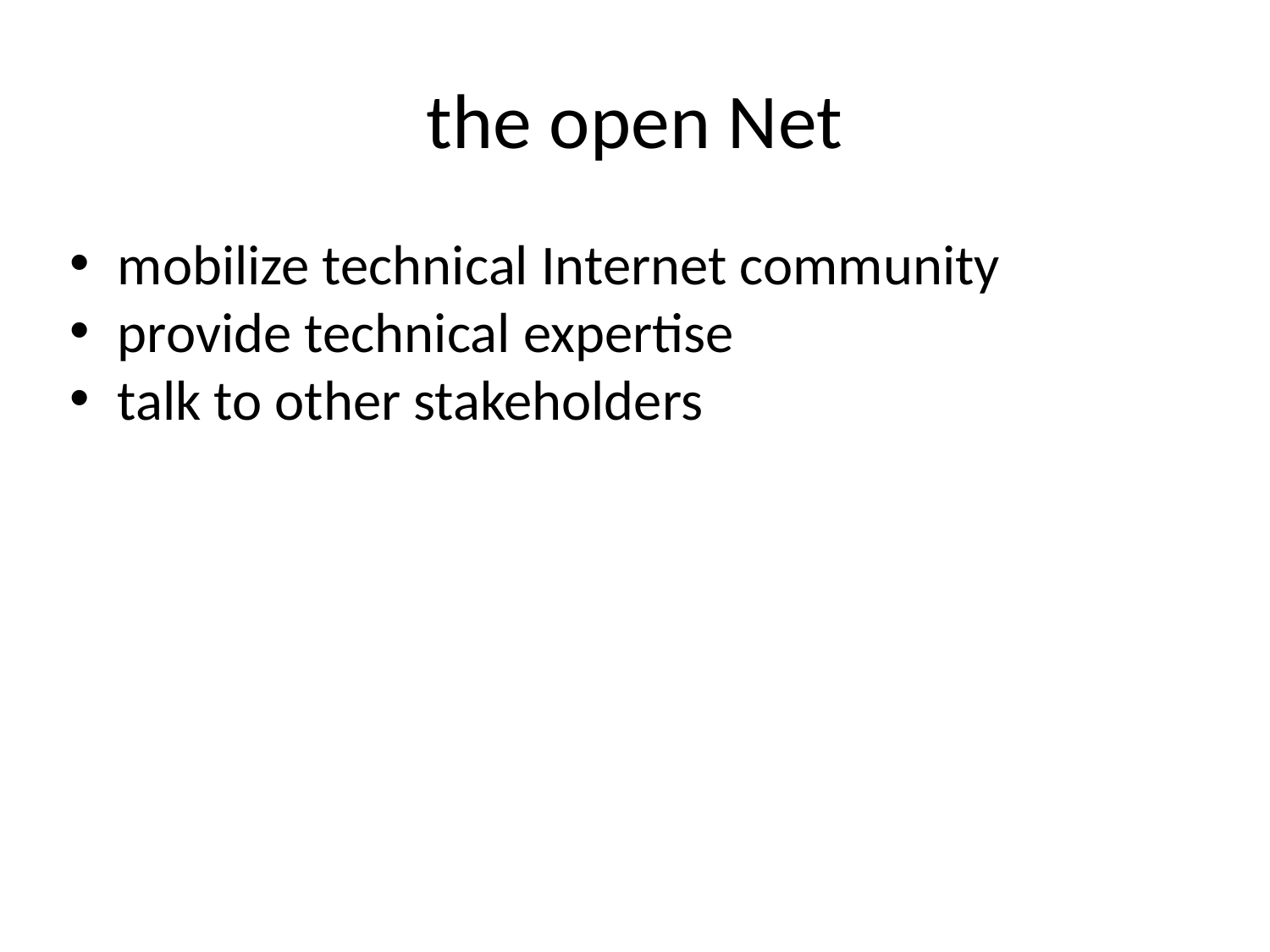

the open Net
mobilize technical Internet community
provide technical expertise
talk to other stakeholders